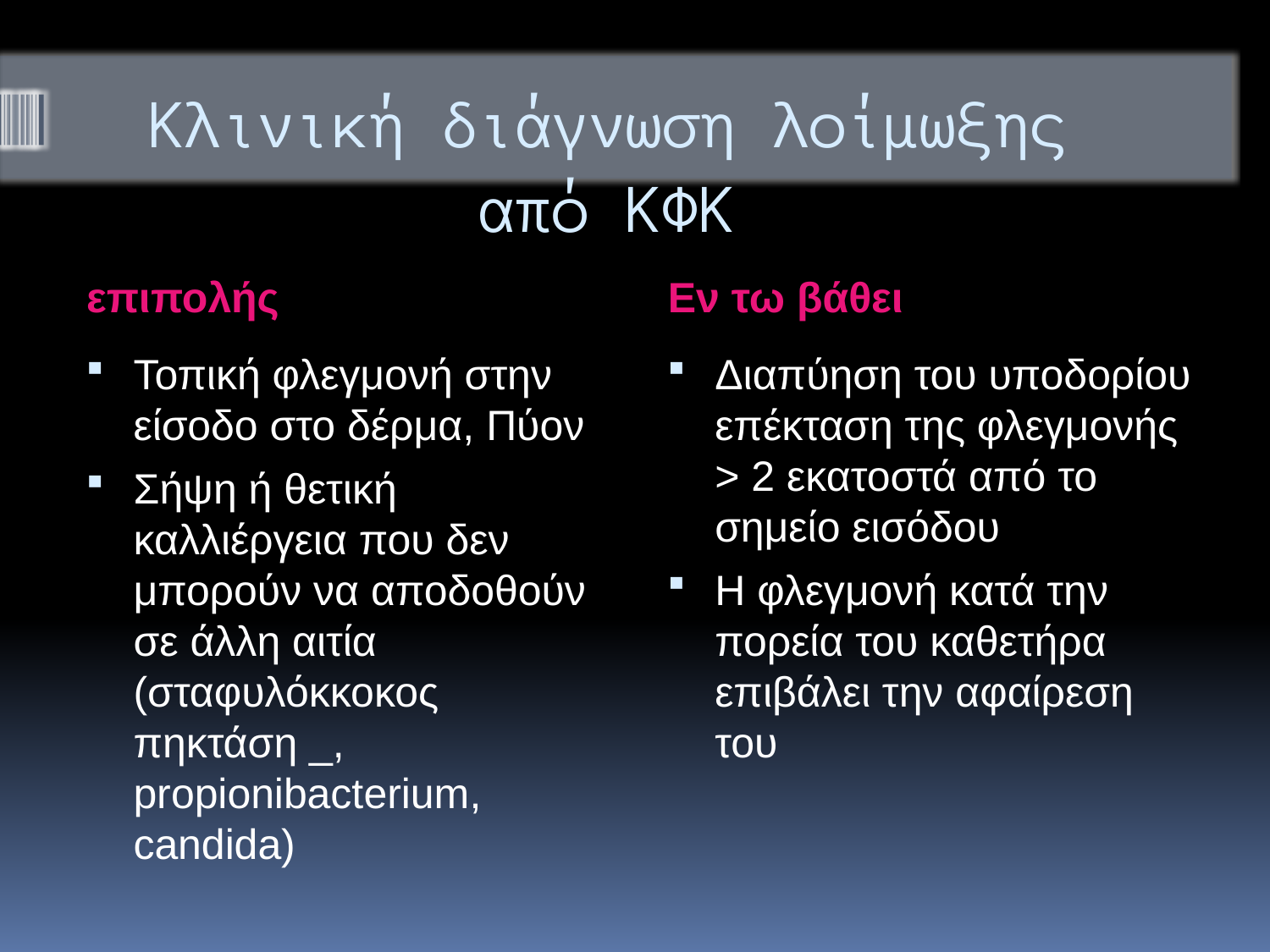

# Κλινική διάγνωση λοίμωξης από ΚΦΚ
επιπολής
Εν τω βάθει
Τοπική φλεγμονή στην είσοδο στο δέρμα, Πύον
Σήψη ή θετική καλλιέργεια που δεν μπορούν να αποδοθούν σε άλλη αιτία (σταφυλόκκοκος πηκτάση _, propionibacterium, candida)
Διαπύηση του υποδορίου επέκταση της φλεγμονής > 2 εκατοστά από το σημείο εισόδου
Η φλεγμονή κατά την πορεία του καθετήρα επιβάλει την αφαίρεση του